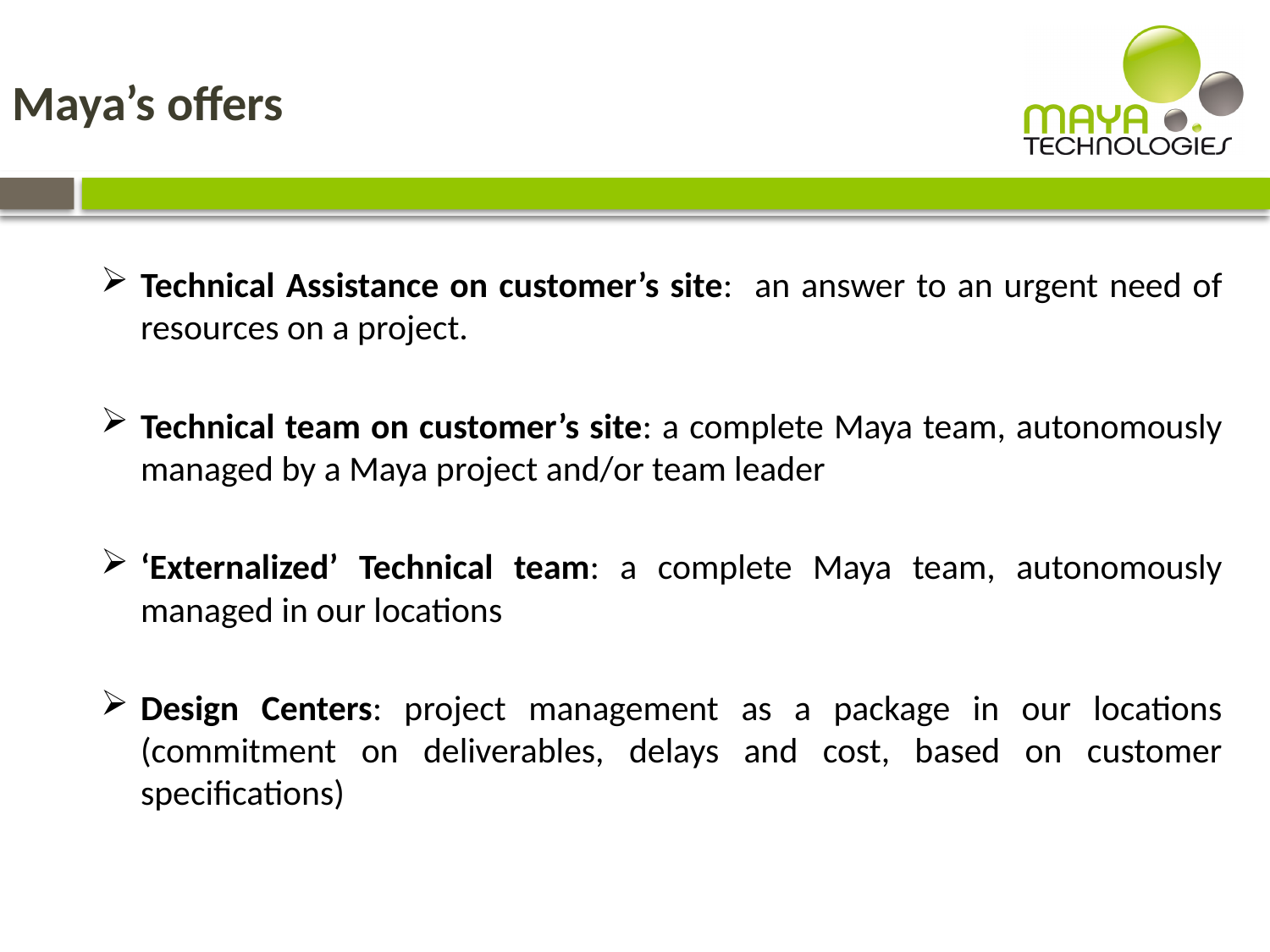

# Maya’s offers
Technical Assistance on customer’s site:  an answer to an urgent need of resources on a project.

Technical team on customer’s site: a complete Maya team, autonomously managed by a Maya project and/or team leader

‘Externalized’ Technical team: a complete Maya team, autonomously managed in our locations

Design Centers: project management as a package in our locations (commitment on deliverables, delays and cost, based on customer specifications)
6